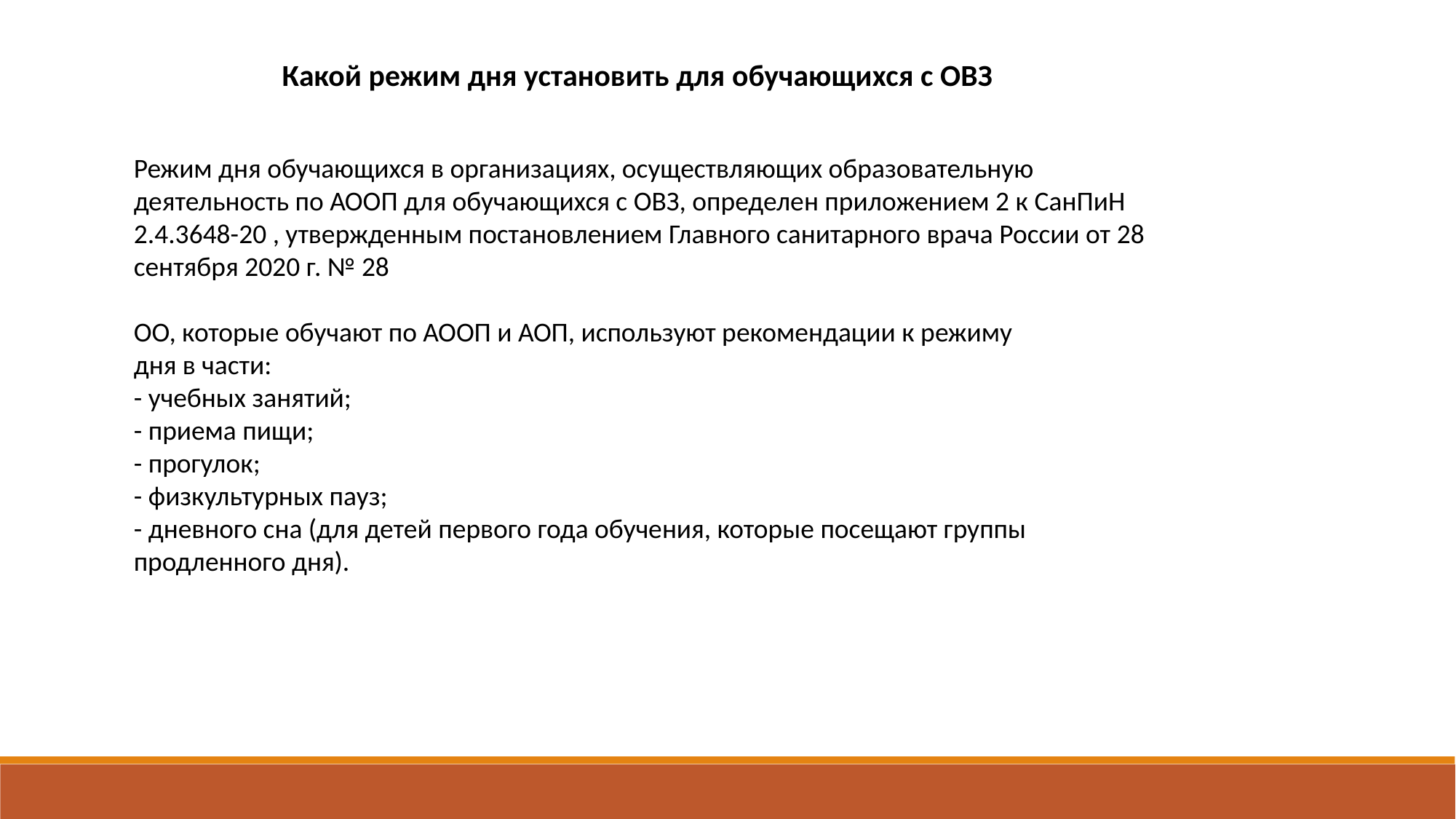

Какой режим дня установить для обучающихся с ОВЗ
Режим дня обучающихся в организациях, осуществляющих образовательную деятельность по АООП для обучающихся с ОВЗ, определен приложением 2 к СанПиН 2.4.3648-20 , утвержденным постановлением Главного санитарного врача России от 28 сентября 2020 г. № 28

ОО, которые обучают по АООП и АОП, используют рекомендации к режиму
дня в части:
- учебных занятий;
- приема пищи;
- прогулок;
- физкультурных пауз;
- дневного сна (для детей первого года обучения, которые посещают группы
продленного дня).